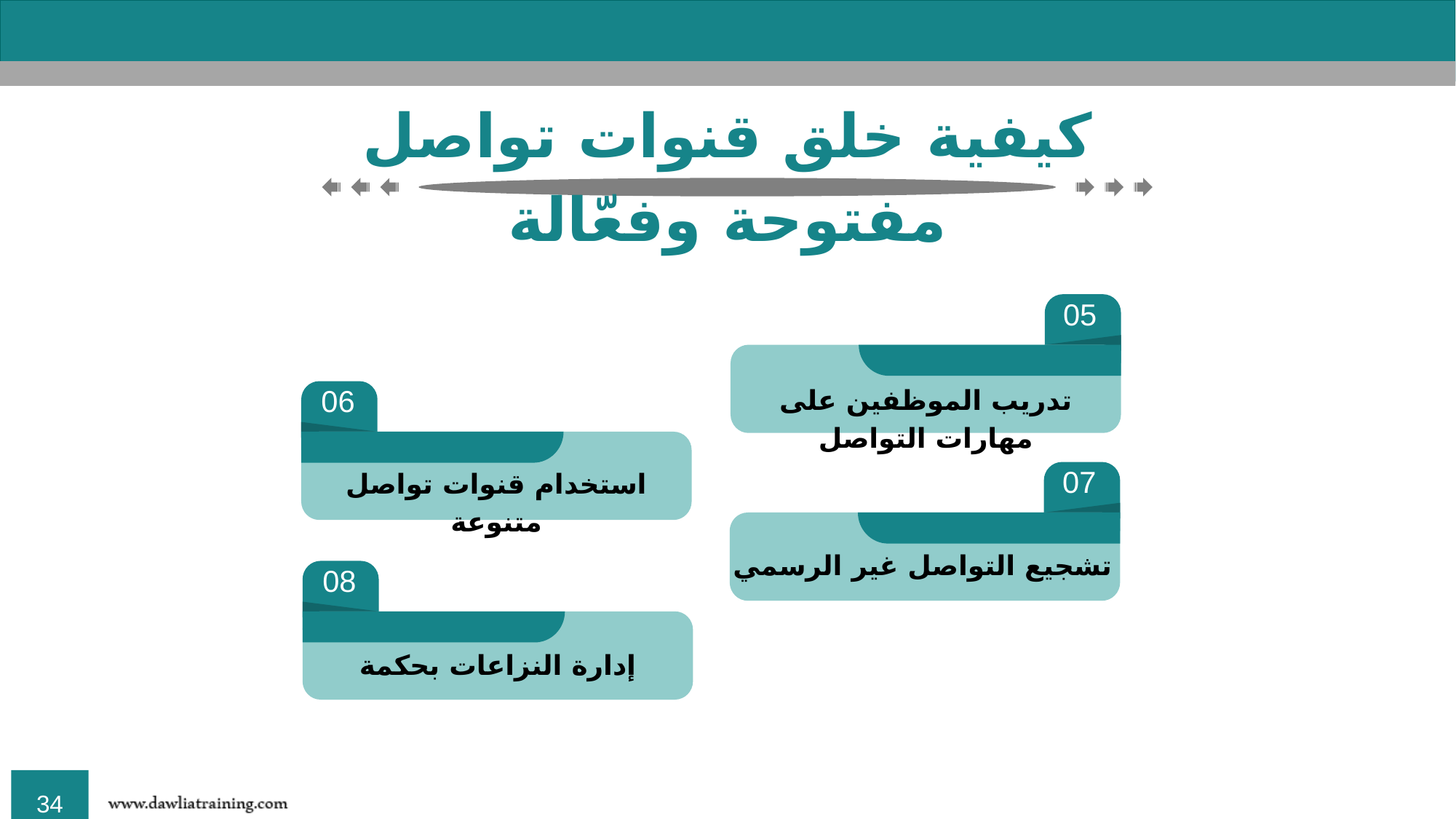

كيفية خلق قنوات تواصل مفتوحة وفعّالة

05

تدريب الموظفين على مهارات التواصل
06

استخدام قنوات تواصل متنوعة
07

تشجيع التواصل غير الرسمي
08

إدارة النزاعات بحكمة